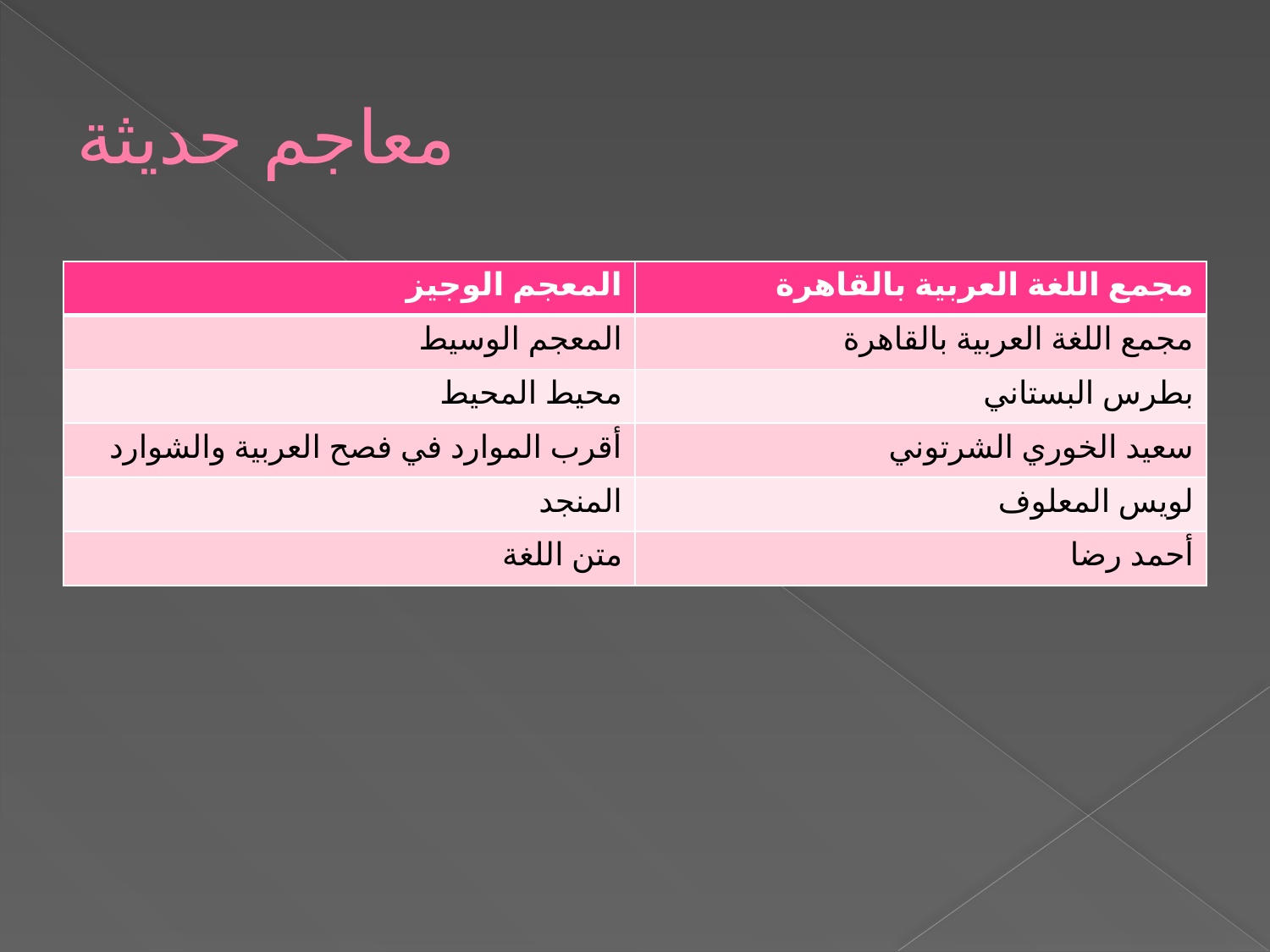

# معاجم حديثة
| المعجم الوجيز | مجمع اللغة العربية بالقاهرة |
| --- | --- |
| المعجم الوسيط | مجمع اللغة العربية بالقاهرة |
| محيط المحيط | بطرس البستاني |
| أقرب الموارد في فصح العربية والشوارد | سعيد الخوري الشرتوني |
| المنجد | لويس المعلوف |
| متن اللغة | أحمد رضا |